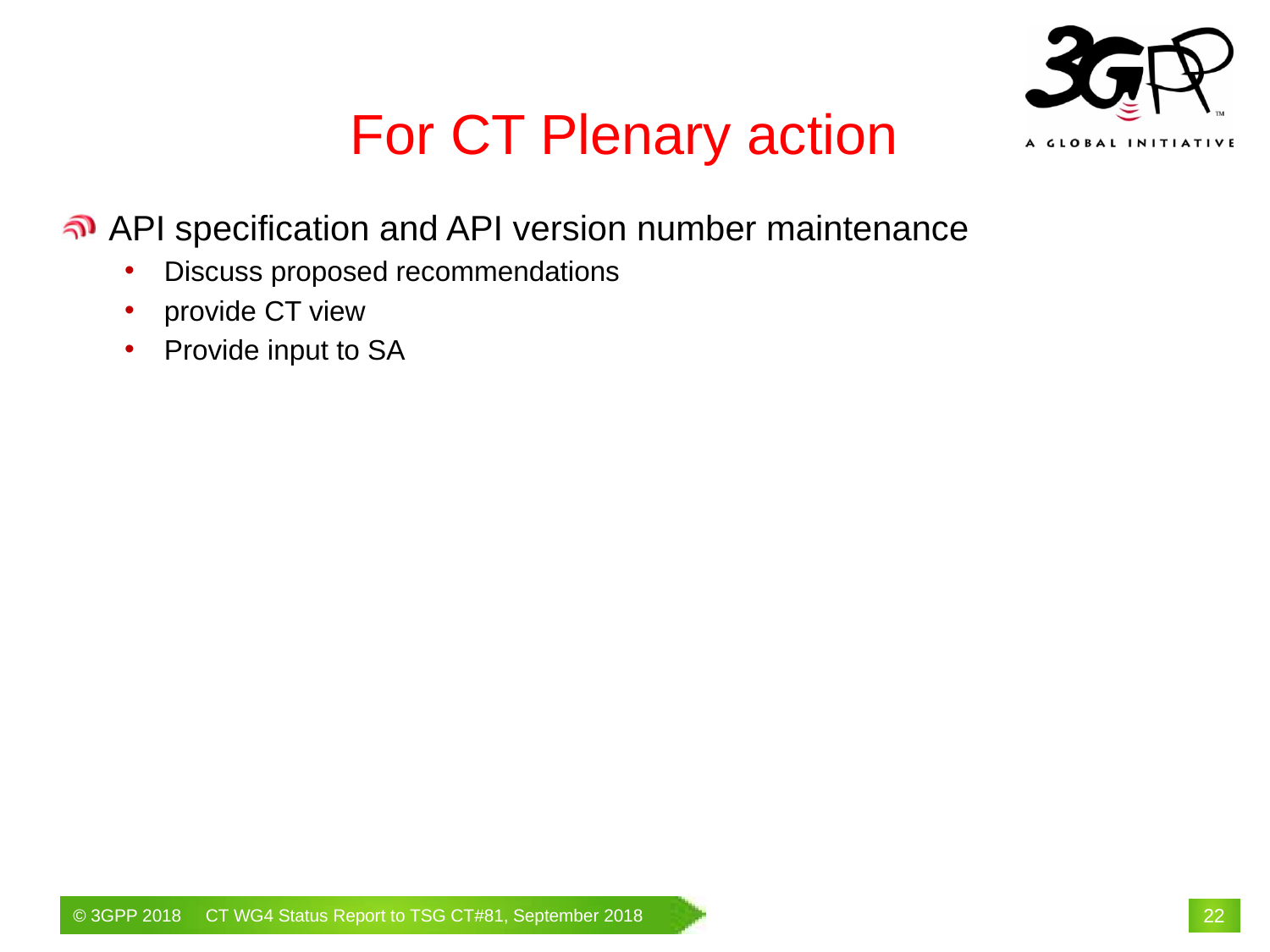

For CT Plenary action
API specification and API version number maintenance
Discuss proposed recommendations
provide CT view
Provide input to SA